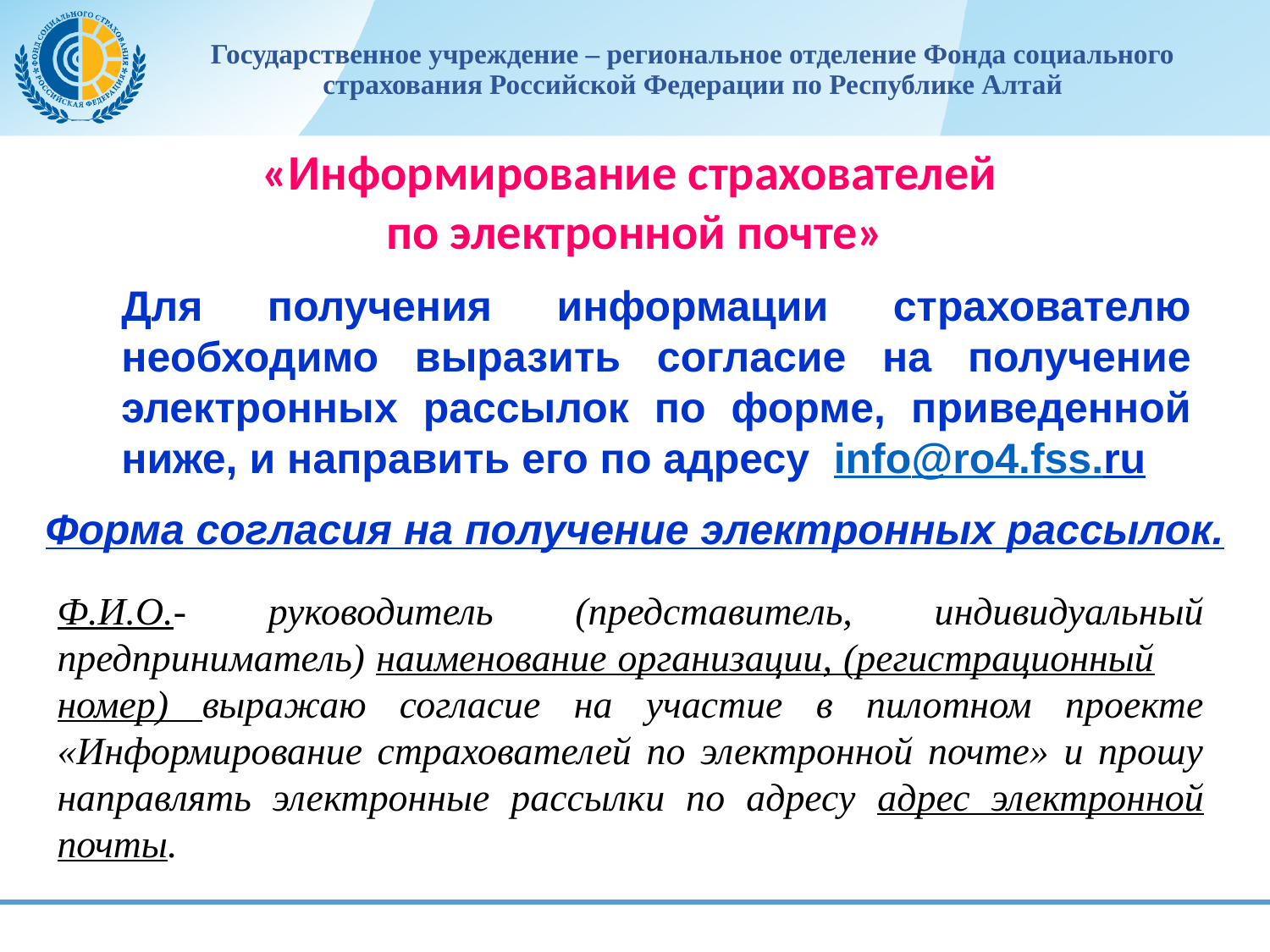

Государственное учреждение – региональное отделение Фонда социального страхования Российской Федерации по Республике Алтай
«Информирование страхователей
по электронной почте»
Для получения информации страхователю необходимо выразить согласие на получение электронных рассылок по форме, приведенной ниже, и направить его по адресу  info@ro4.fss.ru
Форма согласия на получение электронных рассылок.

Ф.И.О.- руководитель (представитель, индивидуальный предприниматель) наименование организации, (регистрационный	 номер) выражаю согласие на участие в пилотном проекте «Информирование страхователей по электронной почте» и прошу направлять электронные рассылки по адресу адрес электронной почты.